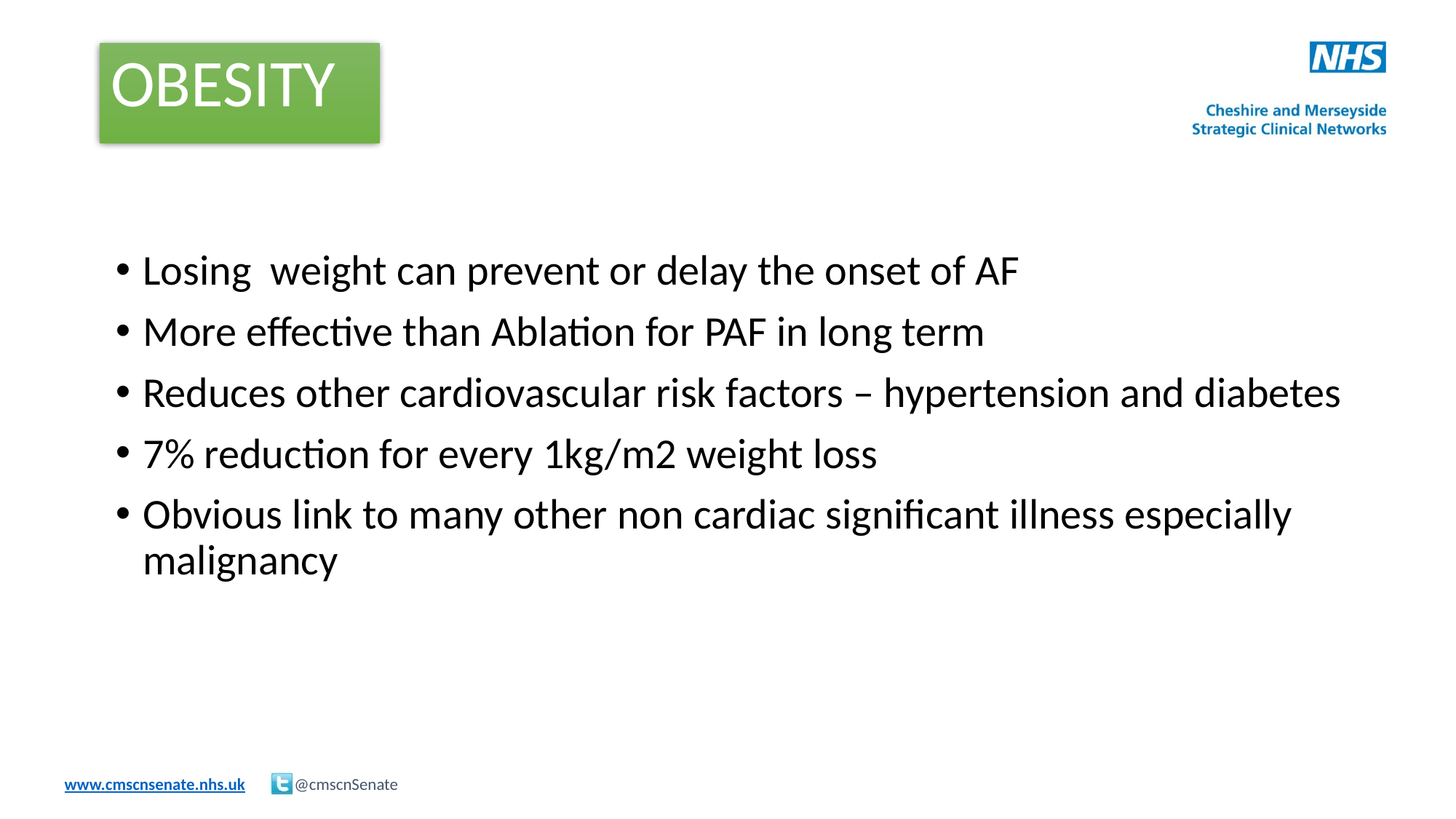

# OBESITY
Losing  weight can prevent or delay the onset of AF
More effective than Ablation for PAF in long term
Reduces other cardiovascular risk factors – hypertension and diabetes
7% reduction for every 1kg/m2 weight loss
Obvious link to many other non cardiac significant illness especially  malignancy